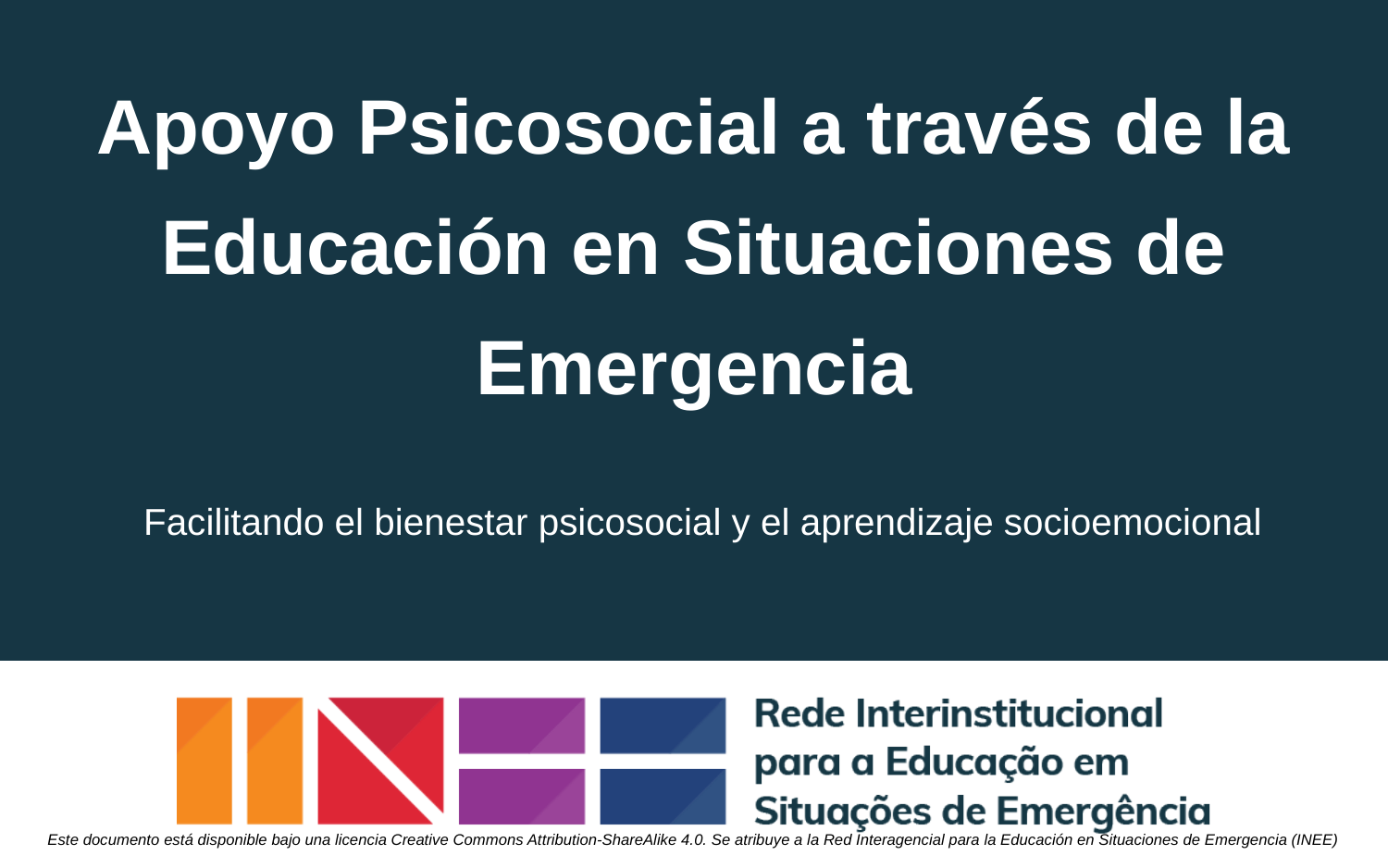

# Apoyo Psicosocial a través de la Educación en Situaciones de Emergencia
Facilitando el bienestar psicosocial y el aprendizaje socioemocional
Este documento está disponible bajo una licencia Creative Commons Attribution-ShareAlike 4.0. Se atribuye a la Red Interagencial para la Educación en Situaciones de Emergencia (INEE)